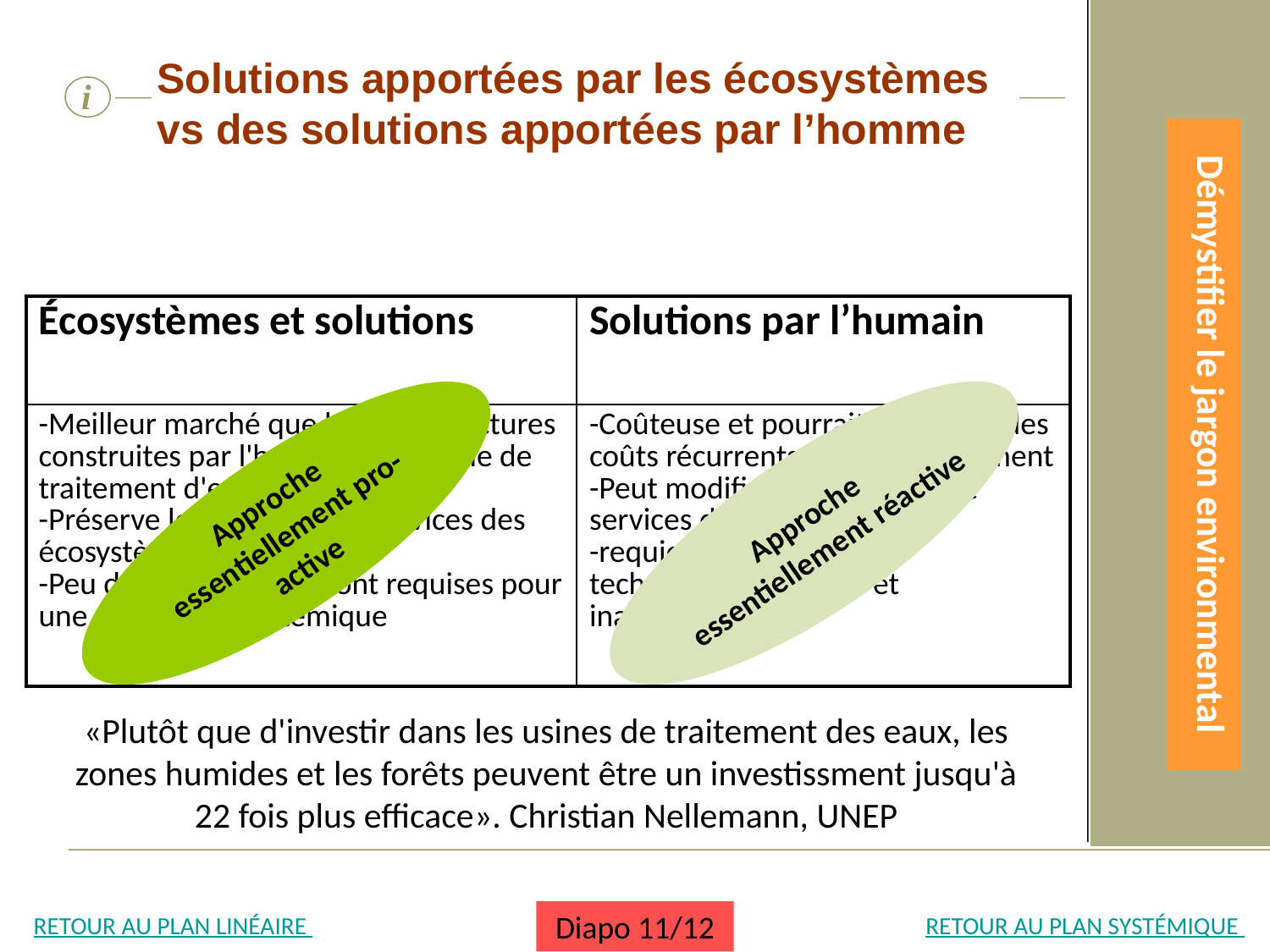

Solutions apportées par les écosystèmes vs des solutions apportées par l’homme
i

| Écosystèmes et solutions | Solutions par l’humain |
| --- | --- |
| -Meilleur marché que les infrastructures construites par l'homme (e.g. usine de traitement d'eau ...) -Préserve les fonctions et services des écosystèmes -Peu de compétences sont requises pour une gestion écosystémique | -Coûteuse et pourrait impliquer des coûts récurrents de fonctionnement -Peut modifier les fonctions et services des écosystèmes -requiert un accès à une technologie coûteuse et inaccessible |
Démystifier le jargon environmental
Approche
 essentiellement réactive
Approche essentiellement pro-active

«Plutôt que d'investir dans les usines de traitement des eaux, les zones humides et les forêts peuvent être un investissment jusqu'à 22 fois plus efficace». Christian Nellemann, UNEP

RETOUR AU PLAN LINÉAIRE
RETOUR AU PLAN SYSTÉMIQUE
Diapo 11/12